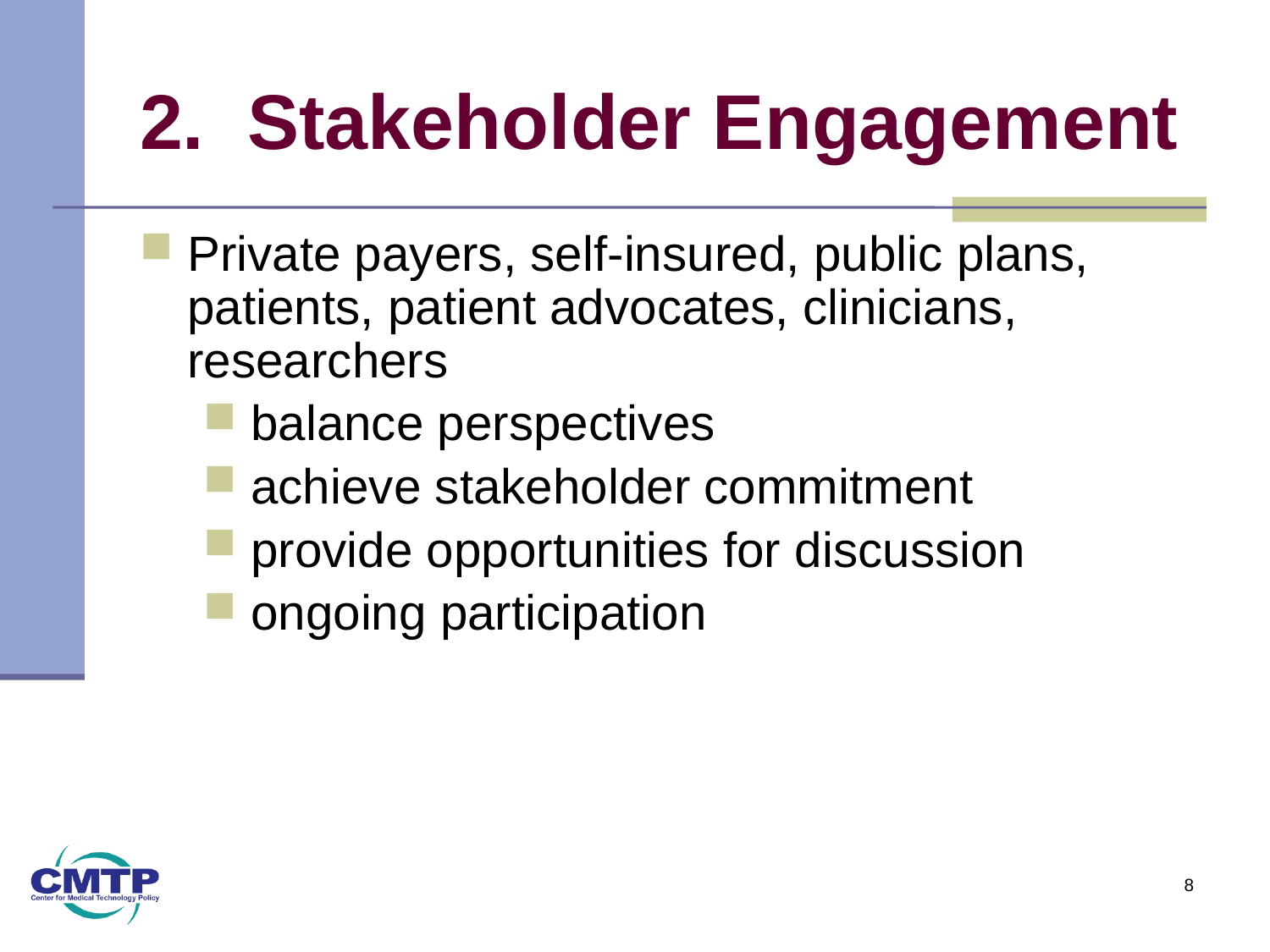

# 2.  Stakeholder Engagement
Private payers, self-insured, public plans, patients, patient advocates, clinicians, researchers
balance perspectives
achieve stakeholder commitment
provide opportunities for discussion
ongoing participation

8